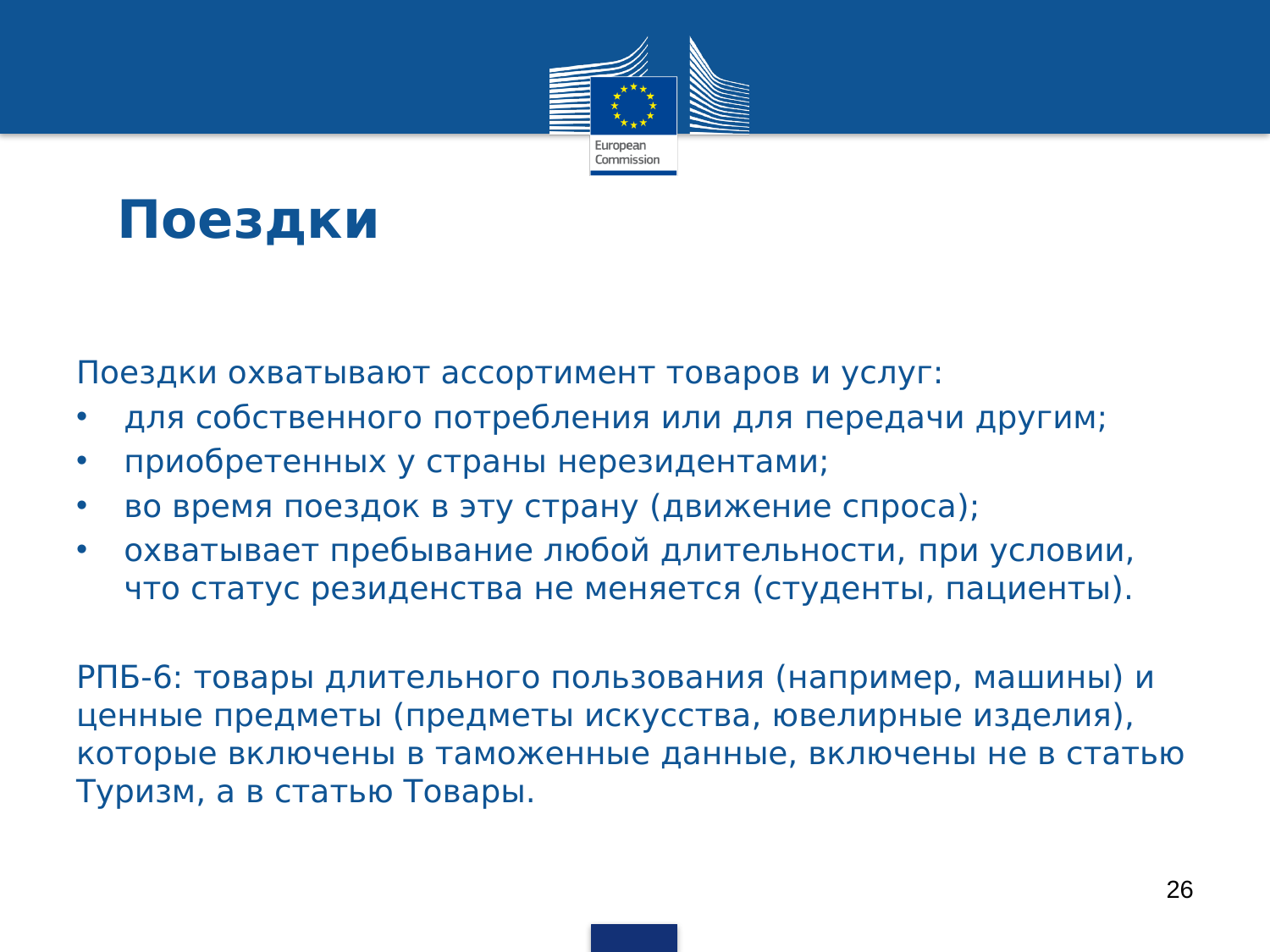

# Поездки
Поездки охватывают ассортимент товаров и услуг:
для собственного потребления или для передачи другим;
приобретенных у страны нерезидентами;
во время поездок в эту страну (движение спроса);
охватывает пребывание любой длительности, при условии, что статус резиденства не меняется (студенты, пациенты).

РПБ-6: товары длительного пользования (например, машины) и ценные предметы (предметы искусства, ювелирные изделия), которые включены в таможенные данные, включены не в статью Туризм, а в статью Товары.
26